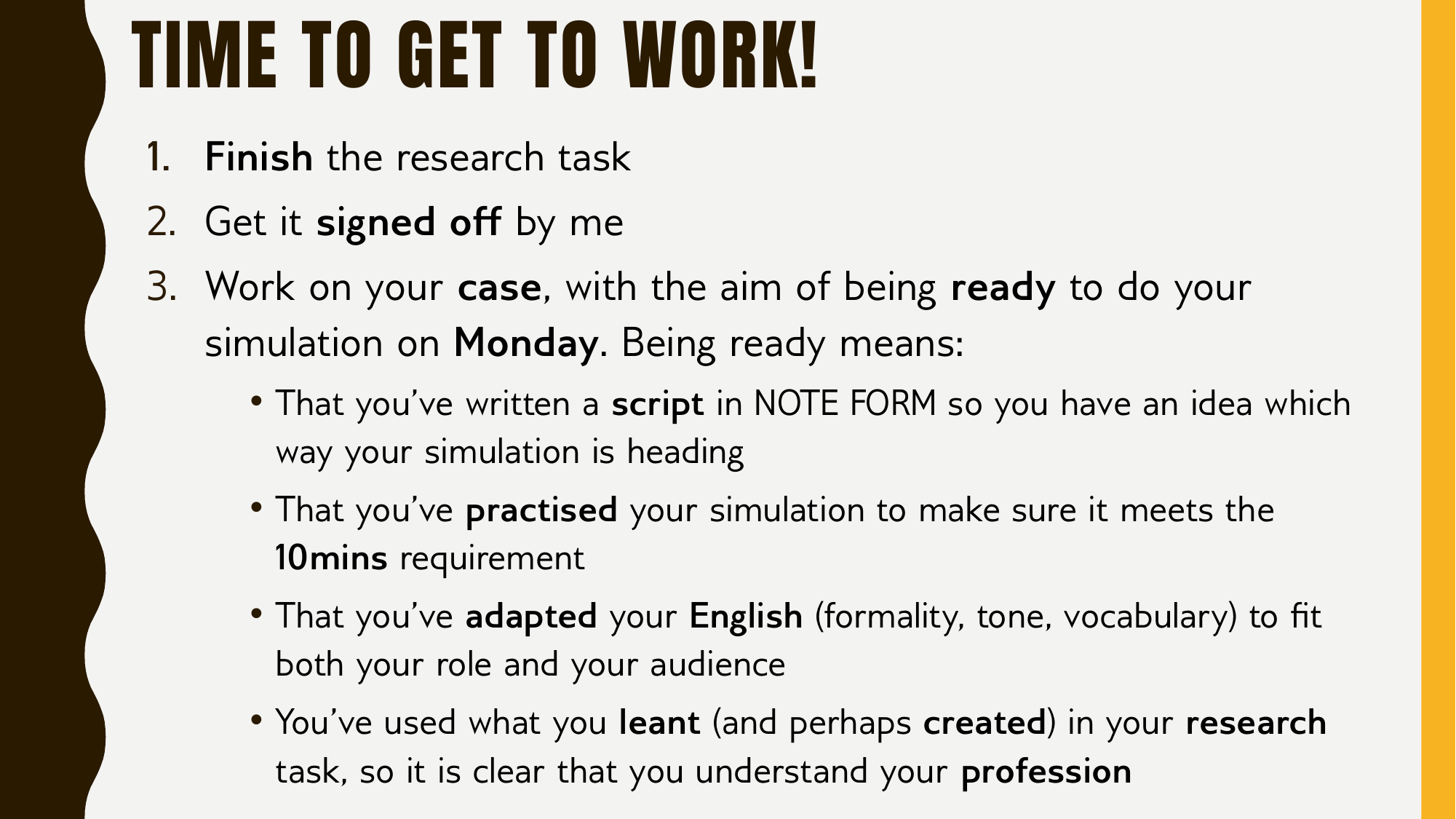

# Time to get to work!
Finish the research task
Get it signed off by me
Work on your case, with the aim of being ready to do your simulation on Monday. Being ready means:
That you’ve written a script in NOTE FORM so you have an idea which way your simulation is heading
That you’ve practised your simulation to make sure it meets the 10mins requirement
That you’ve adapted your English (formality, tone, vocabulary) to fit  both your role and your audience
You’ve used what you leant (and perhaps created) in your research task, so it is clear that you understand your profession